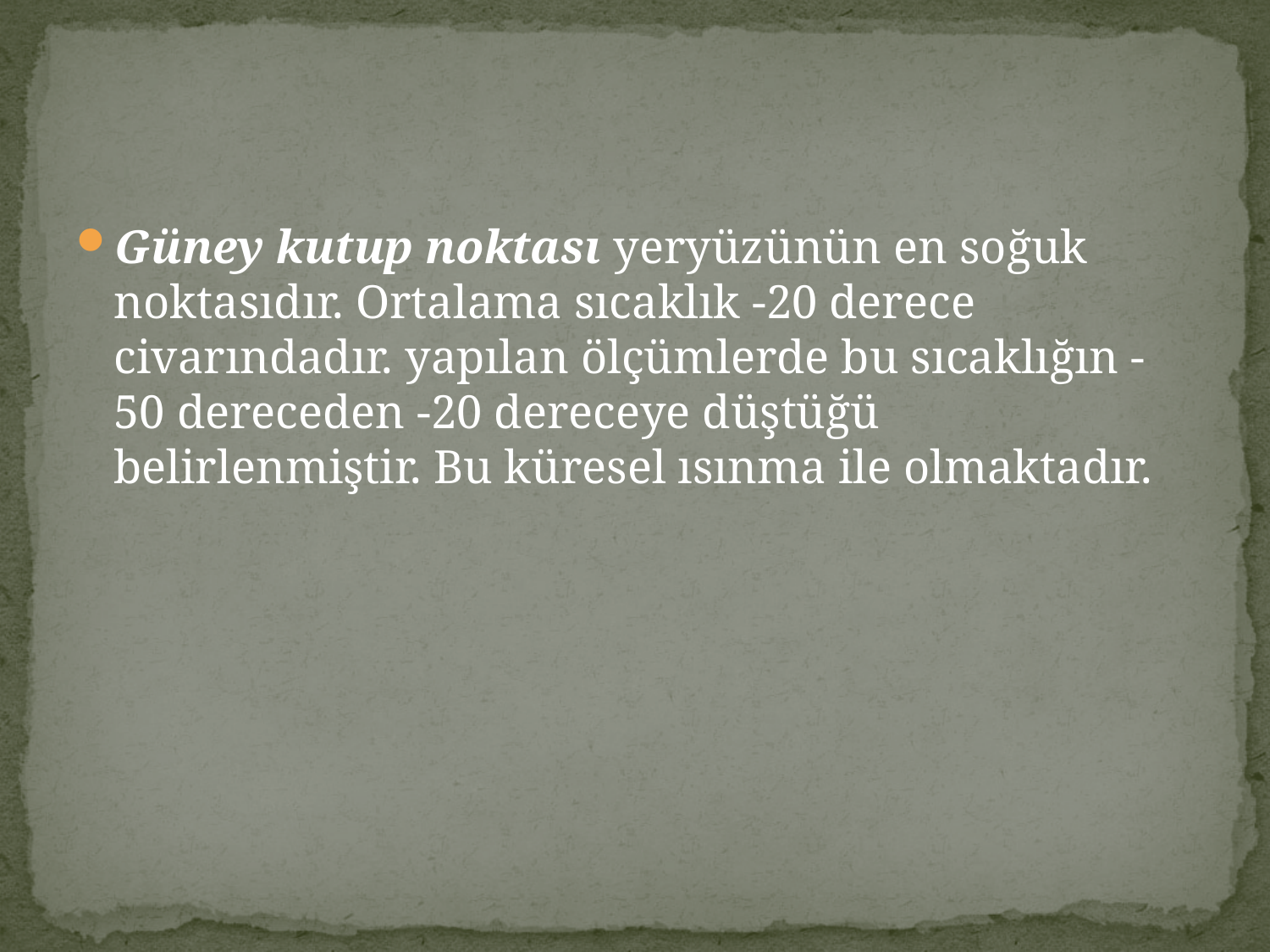

#
Güney kutup noktası yeryüzünün en soğuk noktasıdır. Ortalama sıcaklık -20 derece civarındadır. yapılan ölçümlerde bu sıcaklığın -50 dereceden -20 dereceye düştüğü belirlenmiştir. Bu küresel ısınma ile olmaktadır.